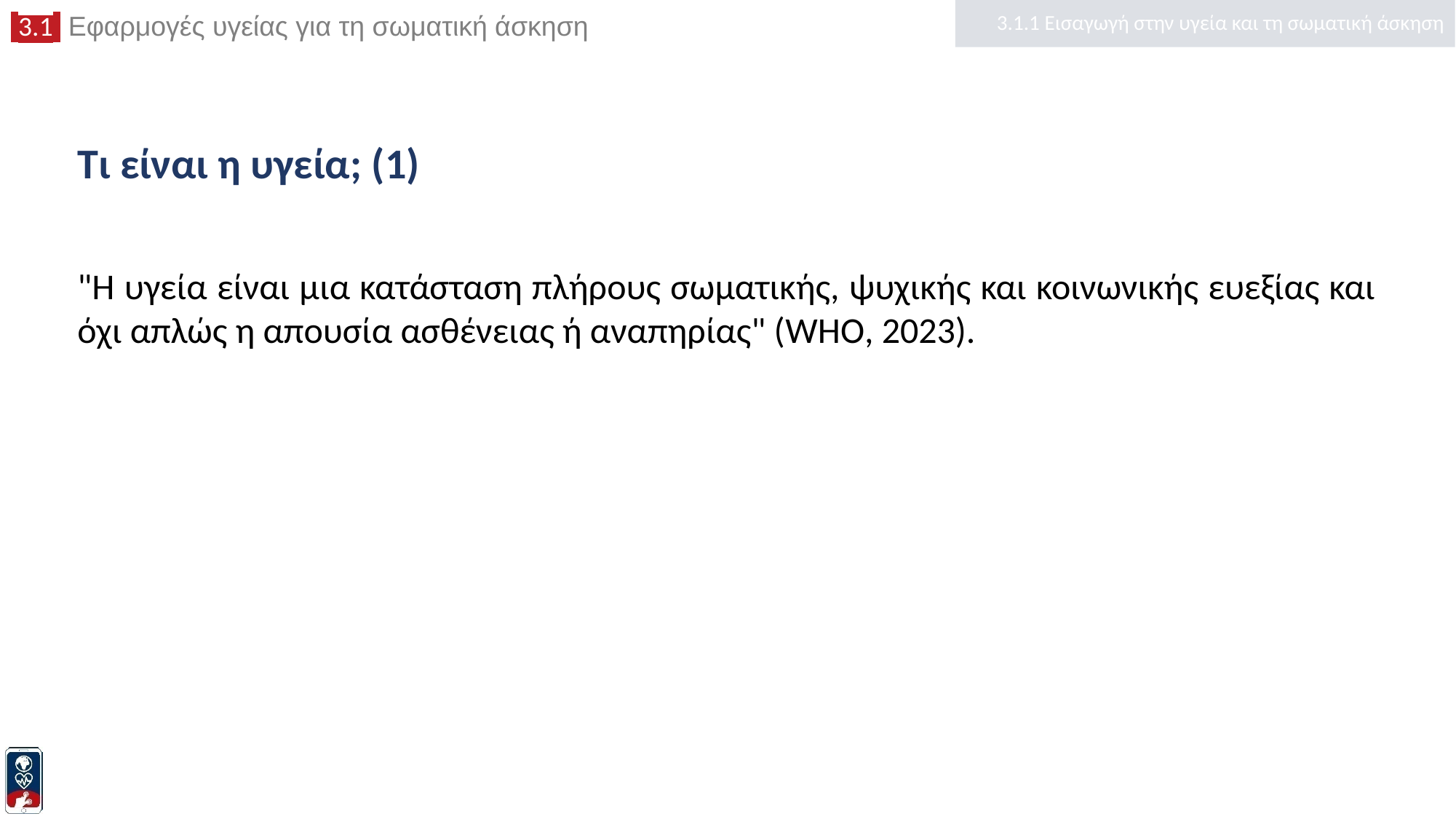

3.1.1 Εισαγωγή στην υγεία και τη σωματική άσκηση
# Τι είναι η υγεία; (1)
"Η υγεία είναι μια κατάσταση πλήρους σωματικής, ψυχικής και κοινωνικής ευεξίας και όχι απλώς η απουσία ασθένειας ή αναπηρίας" (WHO, 2023).